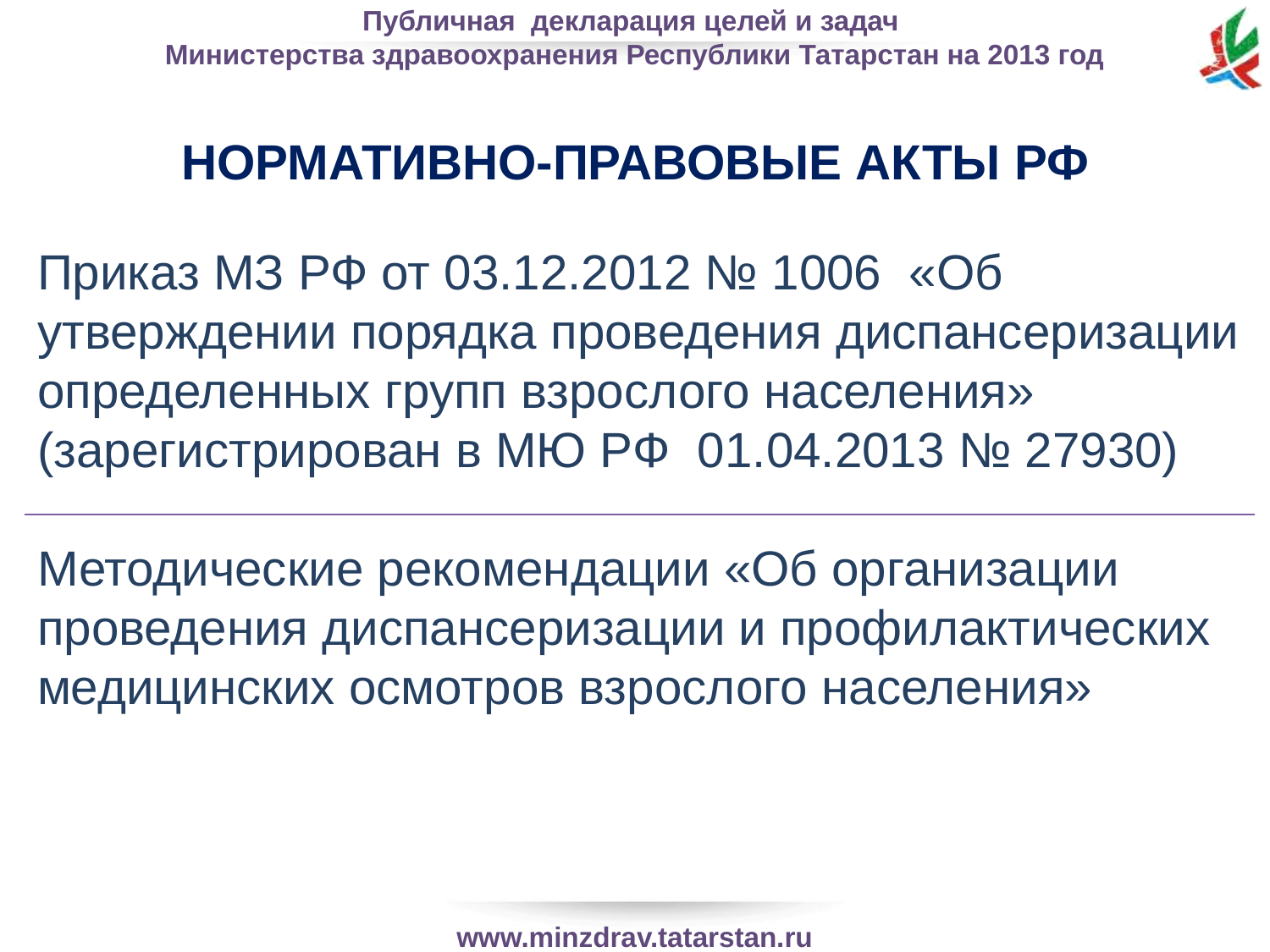

НОРМАТИВНО-ПРАВОВЫЕ АКТЫ РФ

Приказ МЗ РФ от 03.12.2012 № 1006  «Об утверждении порядка проведения диспансеризации определенных групп взрослого населения» (зарегистрирован в МЮ РФ  01.04.2013 № 27930)

Методические рекомендации «Об организации проведения диспансеризации и профилактических медицинских осмотров взрослого населения»